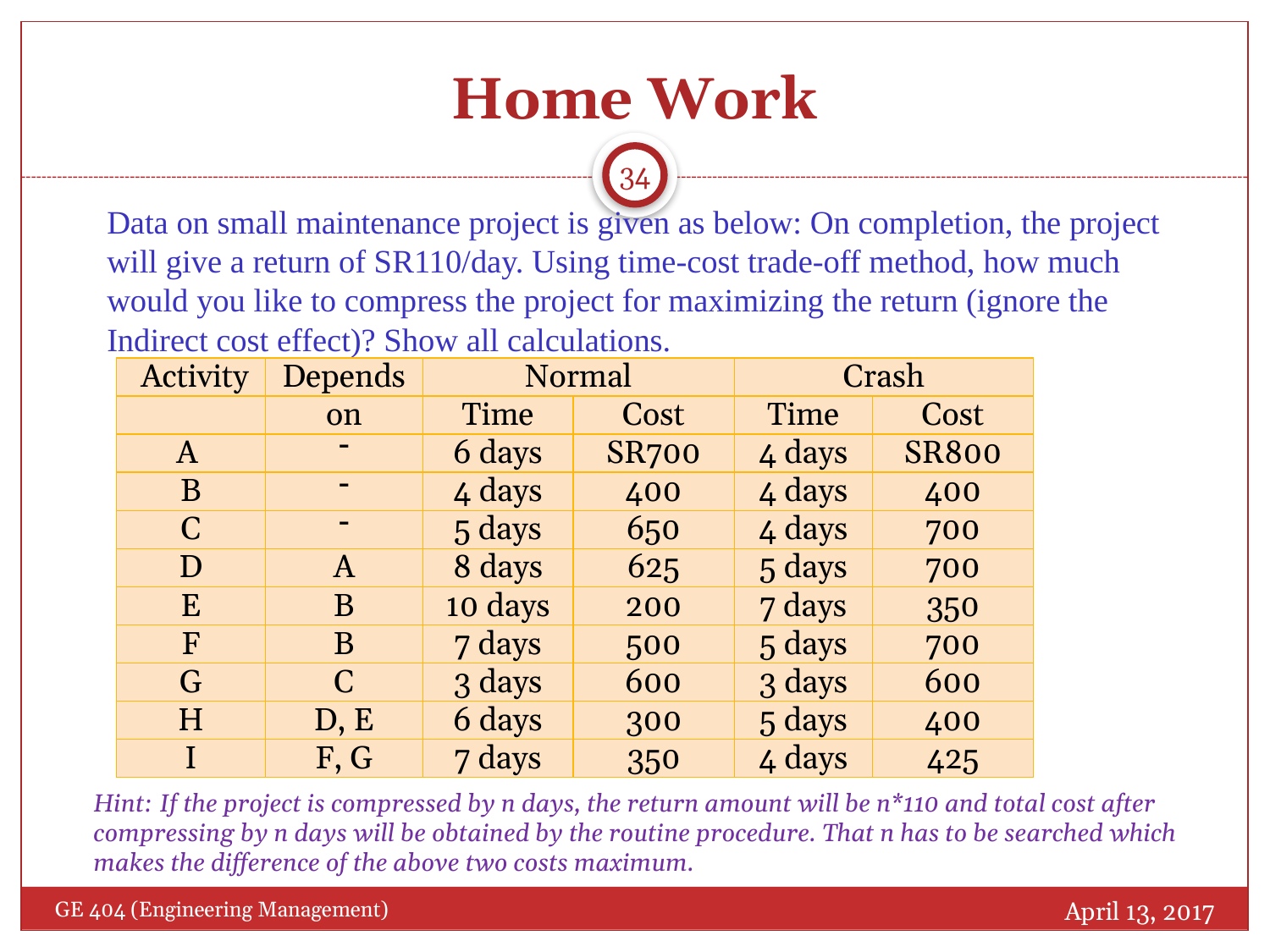

# Home Work
34
Data on small maintenance project is given as below: On completion, the project will give a return of SR110/day. Using time-cost trade-off method, how much would you like to compress the project for maximizing the return (ignore the Indirect cost effect)? Show all calculations.
| Activity | Depends | Normal |  | Crash |  |
| --- | --- | --- | --- | --- | --- |
|  | on | Time | Cost | Time | Cost |
| A | − | 6 days | SR700 | 4 days | SR800 |
| B | − | 4 days | 400 | 4 days | 400 |
| C | − | 5 days | 650 | 4 days | 700 |
| D | A | 8 days | 625 | 5 days | 700 |
| E | B | 10 days | 200 | 7 days | 350 |
| F | B | 7 days | 500 | 5 days | 700 |
| G | C | 3 days | 600 | 3 days | 600 |
| H | D, E | 6 days | 300 | 5 days | 400 |
| I | F, G | 7 days | 350 | 4 days | 425 |
Hint: If the project is compressed by n days, the return amount will be n*110 and total cost after compressing by n days will be obtained by the routine procedure. That n has to be searched which makes the difference of the above two costs maximum.
April 13, 2017
GE 404 (Engineering Management)